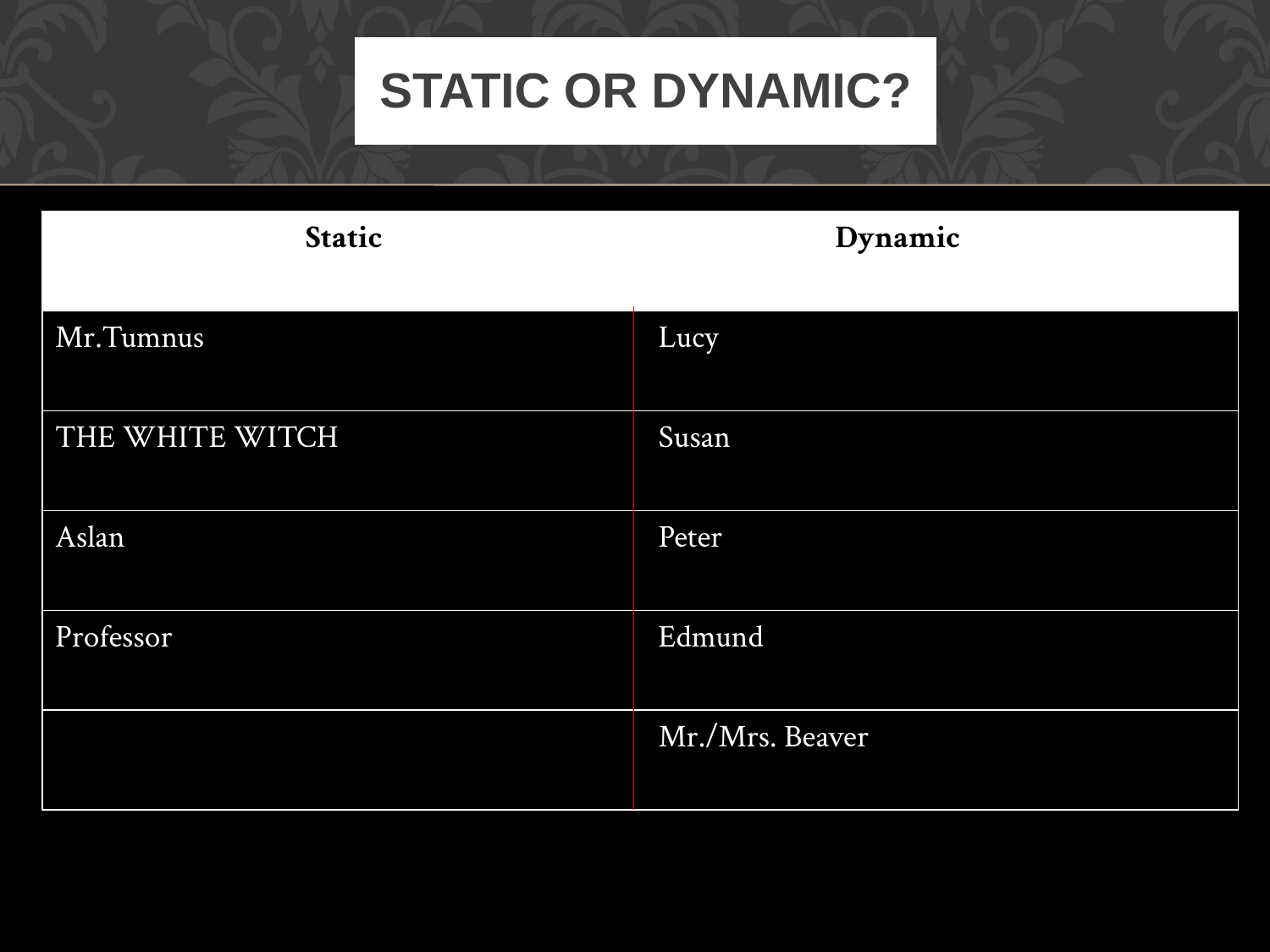

# Static OR Dynamic?
| Static | Dynamic |
| --- | --- |
| Mr.Tumnus | Lucy |
| THE WHITE WITCH | Susan |
| Aslan | Peter |
| Professor | Edmund |
|  | Mr./Mrs. Beaver |